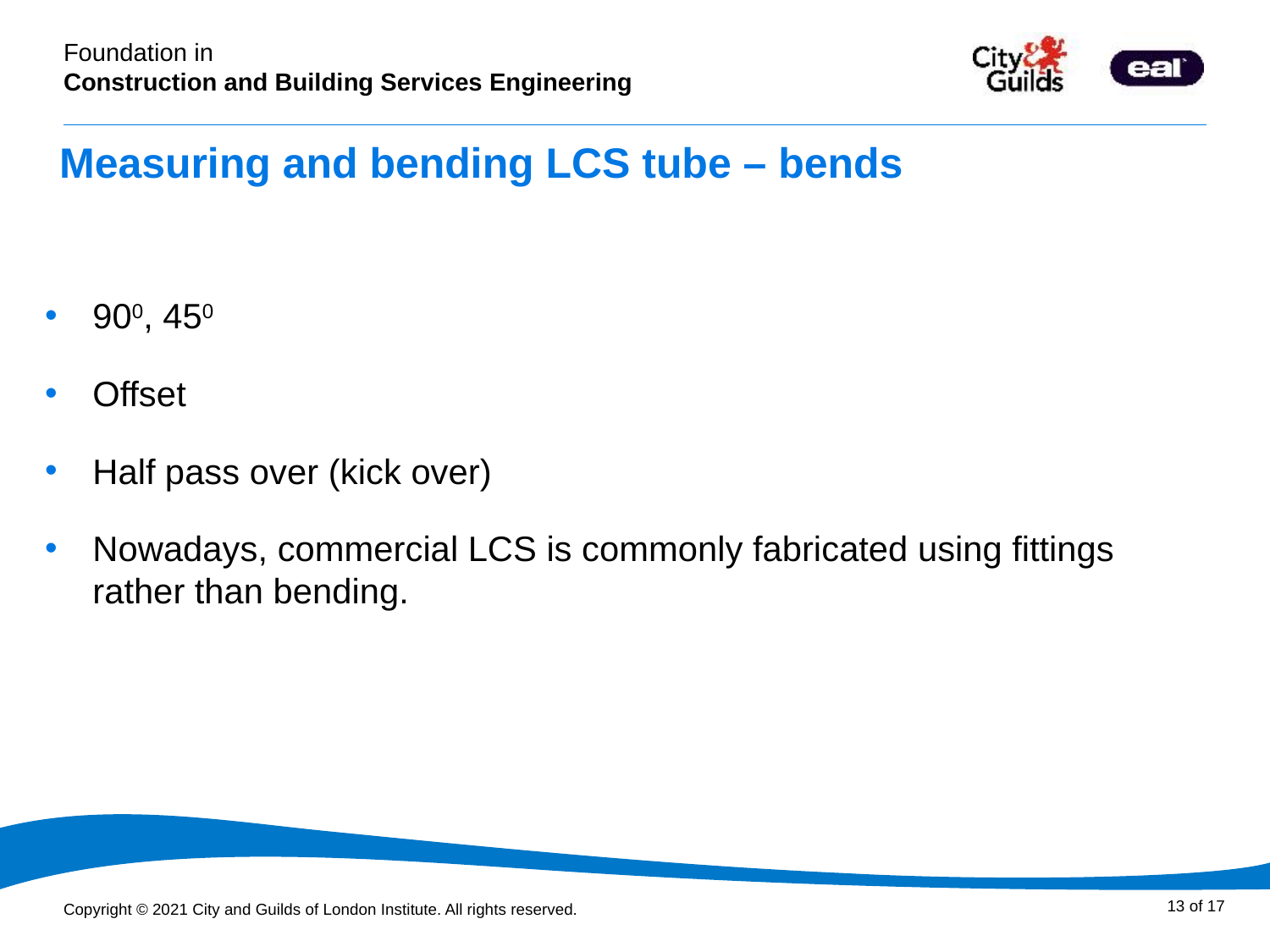

# Measuring and bending LCS tube – bends

900, 450
Offset
Half pass over (kick over)
Nowadays, commercial LCS is commonly fabricated using fittings rather than bending.